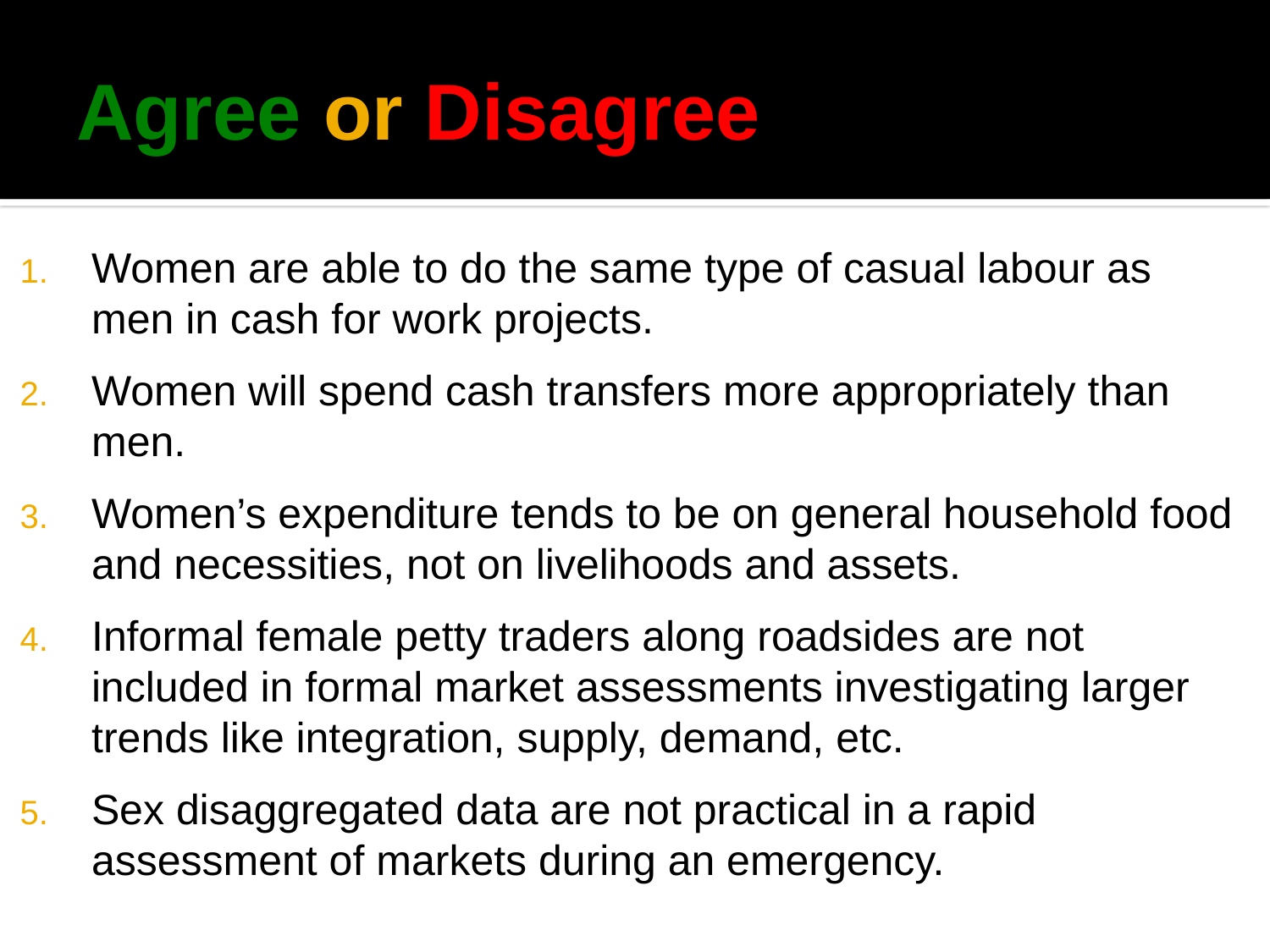

# Agree or Disagree?
Women are able to do the same type of casual labour as men in cash for work projects.
Women will spend cash transfers more appropriately than men.
Women’s expenditure tends to be on general household food and necessities, not on livelihoods and assets.
Informal female petty traders along roadsides are not included in formal market assessments investigating larger trends like integration, supply, demand, etc.
Sex disaggregated data are not practical in a rapid assessment of markets during an emergency.